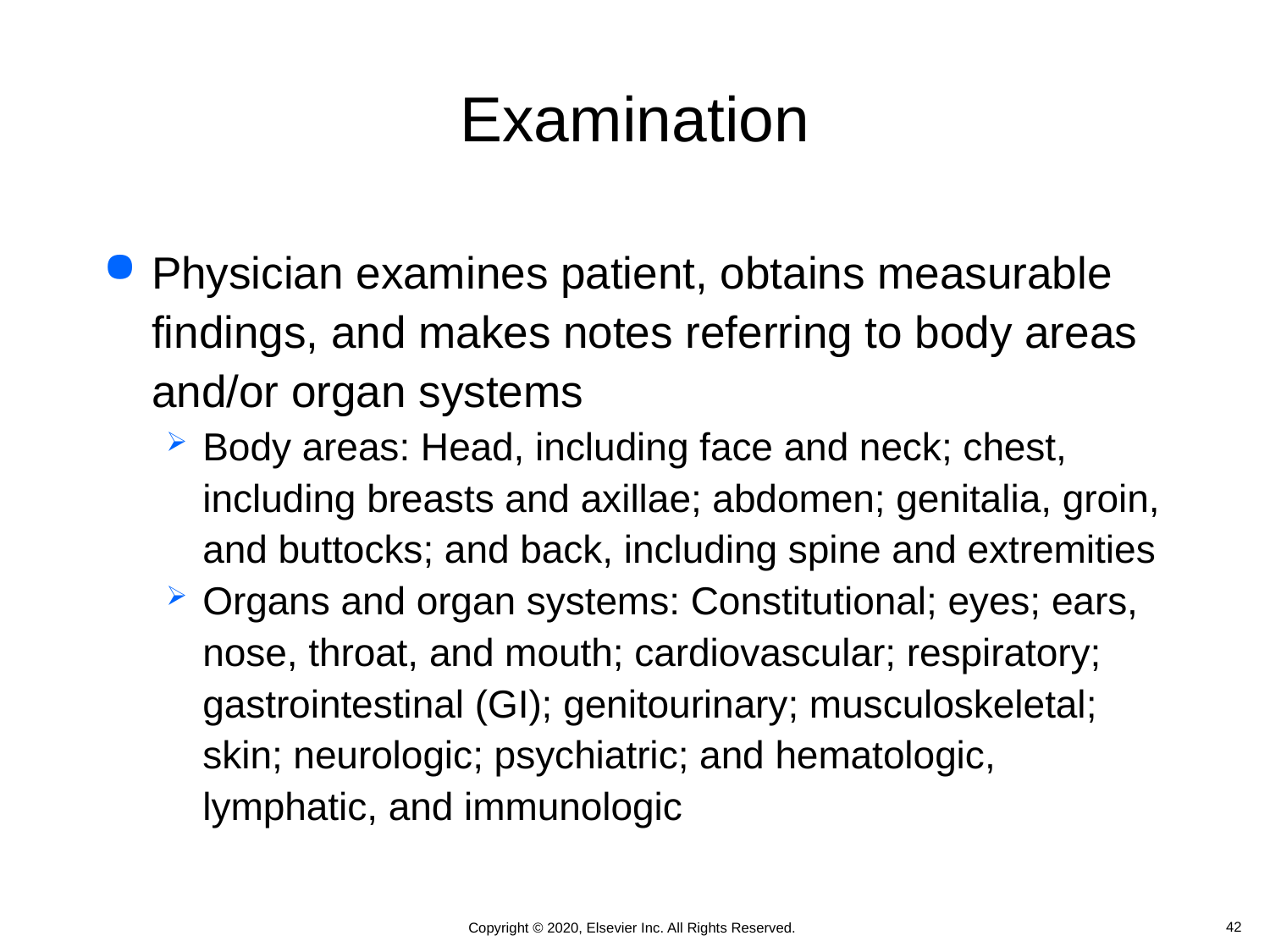

# Examination
Physician examines patient, obtains measurable findings, and makes notes referring to body areas and/or organ systems
Body areas: Head, including face and neck; chest, including breasts and axillae; abdomen; genitalia, groin, and buttocks; and back, including spine and extremities
Organs and organ systems: Constitutional; eyes; ears, nose, throat, and mouth; cardiovascular; respiratory; gastrointestinal (GI); genitourinary; musculoskeletal; skin; neurologic; psychiatric; and hematologic, lymphatic, and immunologic
 42